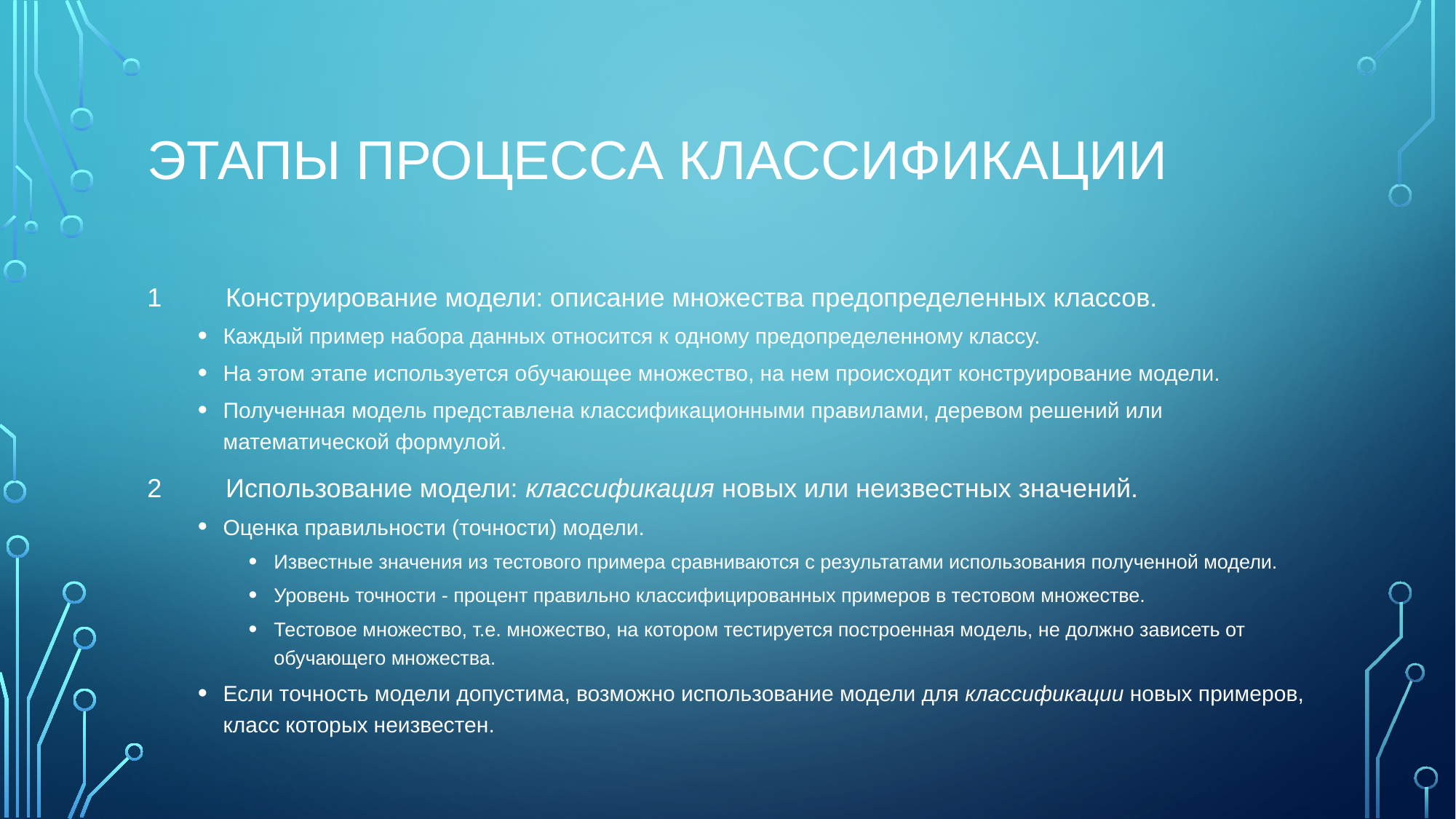

# Этапы процесса классификации
1	Конструирование модели: описание множества предопределенных классов.
Каждый пример набора данных относится к одному предопределенному классу.
На этом этапе используется обучающее множество, на нем происходит конструирование модели.
Полученная модель представлена классификационными правилами, деревом решений или математической формулой.
2	Использование модели: классификация новых или неизвестных значений.
Оценка правильности (точности) модели.
Известные значения из тестового примера сравниваются с результатами использования полученной модели.
Уровень точности - процент правильно классифицированных примеров в тестовом множестве.
Тестовое множество, т.е. множество, на котором тестируется построенная модель, не должно зависеть от обучающего множества.
Если точность модели допустима, возможно использование модели для классификации новых примеров, класс которых неизвестен.